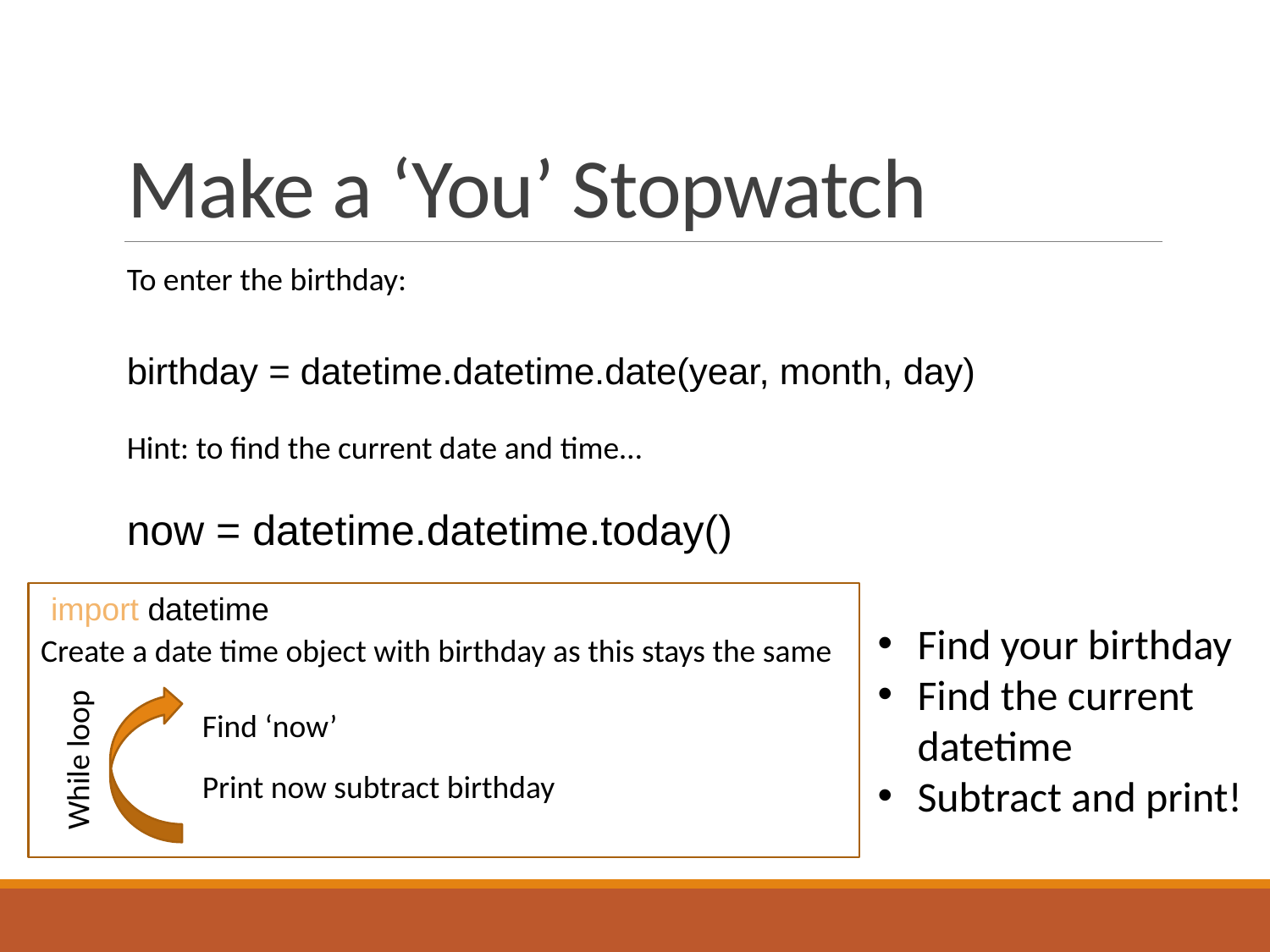

# Make a ‘You’ Stopwatch
To enter the birthday:

birthday = datetime.datetime.date(year, month, day)
Hint: to find the current date and time…

now = datetime.datetime.today()

import datetime
Find your birthday
Find the current datetime
Subtract and print!
Create a date time object with birthday as this stays the same

Find ‘now’
While loop
Print now subtract birthday